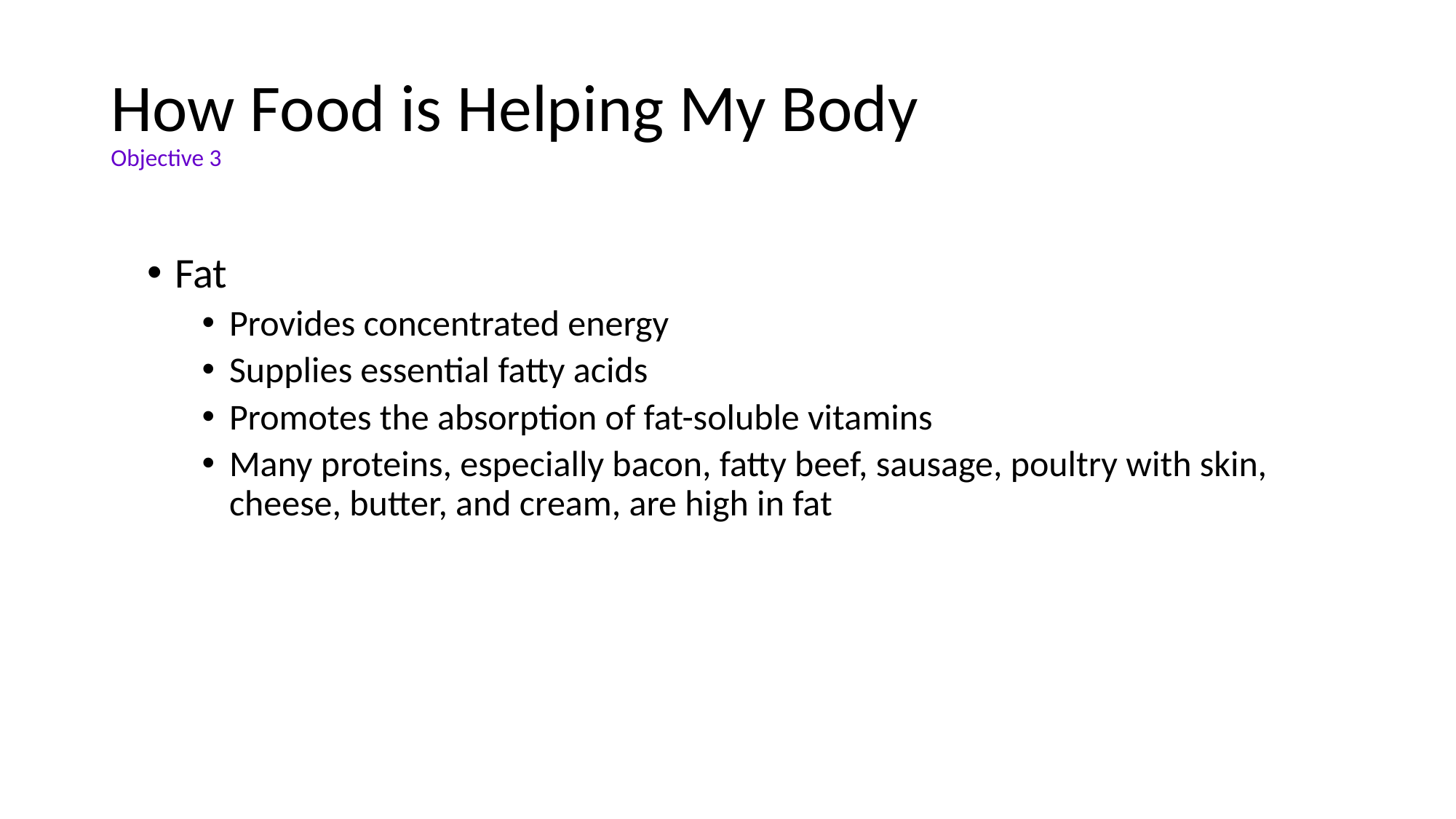

# How Food is Helping My Body Objective 3
Fat
Provides concentrated energy
Supplies essential fatty acids
Promotes the absorption of fat-soluble vitamins
Many proteins, especially bacon, fatty beef, sausage, poultry with skin, cheese, butter, and cream, are high in fat